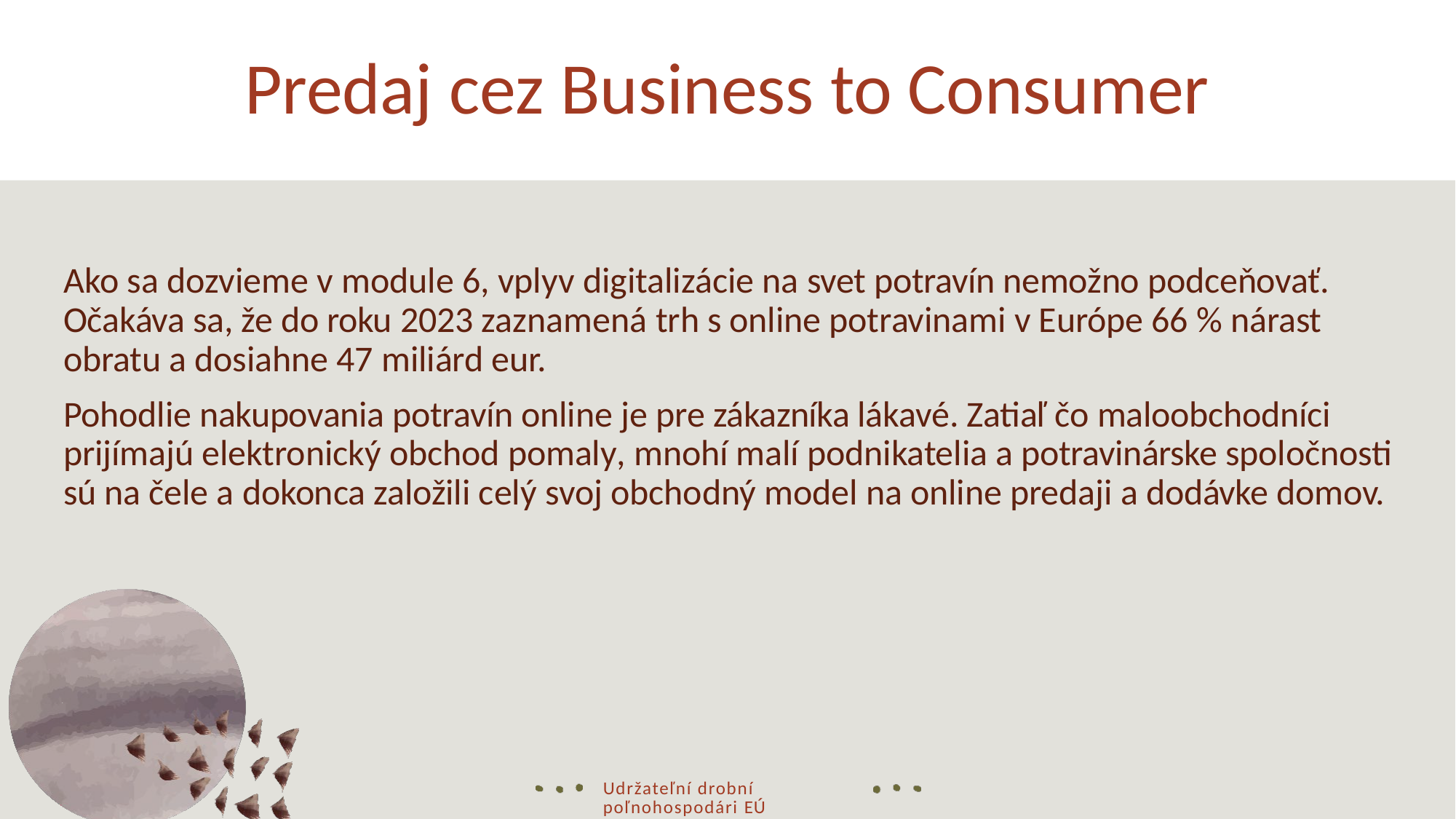

# Predaj cez Business to Consumer
Ako sa dozvieme v module 6, vplyv digitalizácie na svet potravín nemožno podceňovať. Očakáva sa, že do roku 2023 zaznamená trh s online potravinami v Európe 66 % nárast obratu a dosiahne 47 miliárd eur.
Pohodlie nakupovania potravín online je pre zákazníka lákavé. Zatiaľ čo maloobchodníci prijímajú elektronický obchod pomaly, mnohí malí podnikatelia a potravinárske spoločnosti sú na čele a dokonca založili celý svoj obchodný model na online predaji a dodávke domov.
Udržateľní drobní poľnohospodári EÚ